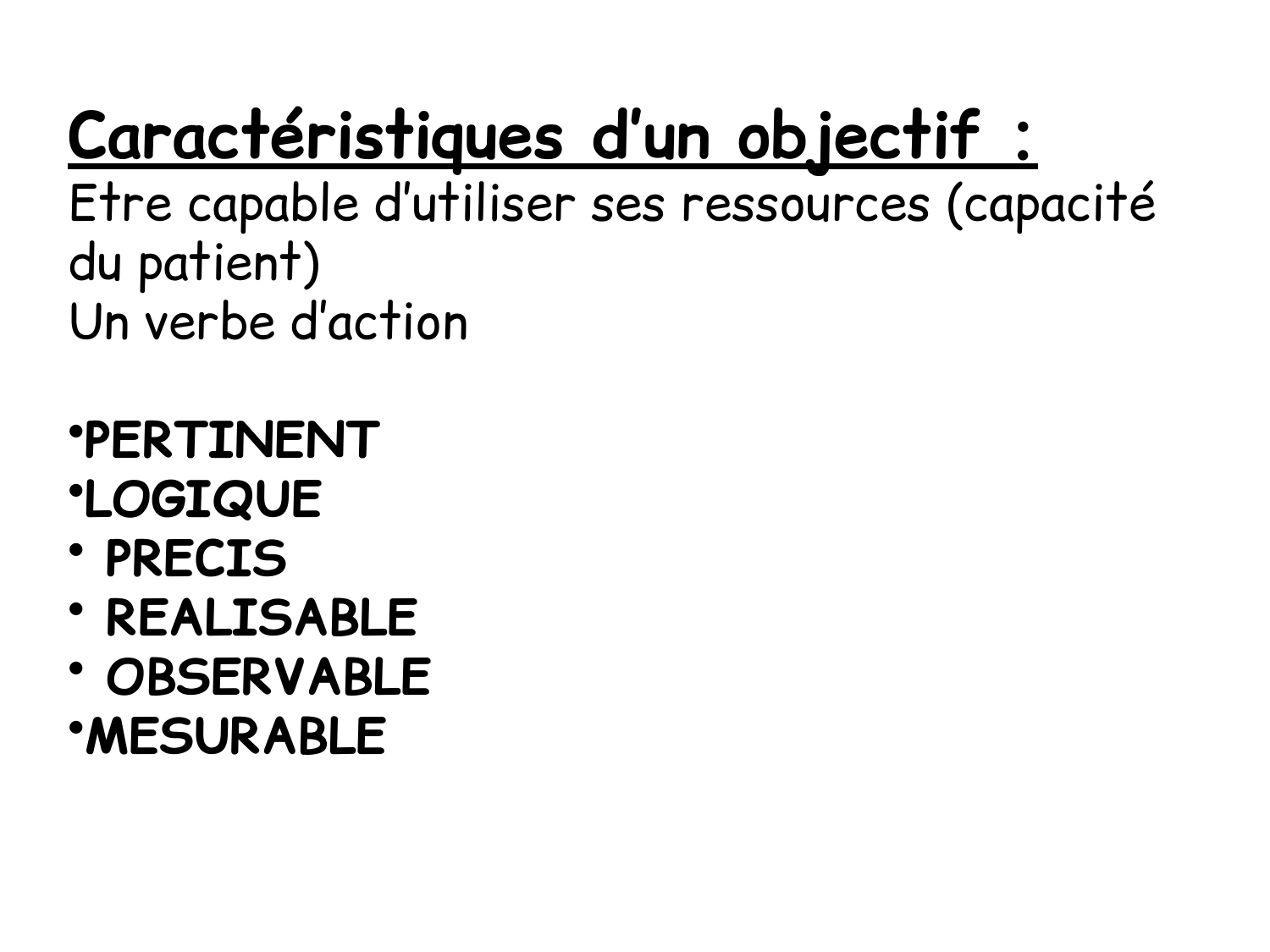

Caractéristiques d’un objectif :
Etre capable d’utiliser ses ressources (capacité du patient)
Un verbe d’action

PERTINENT
LOGIQUE
 PRECIS
 REALISABLE
 OBSERVABLE
MESURABLE